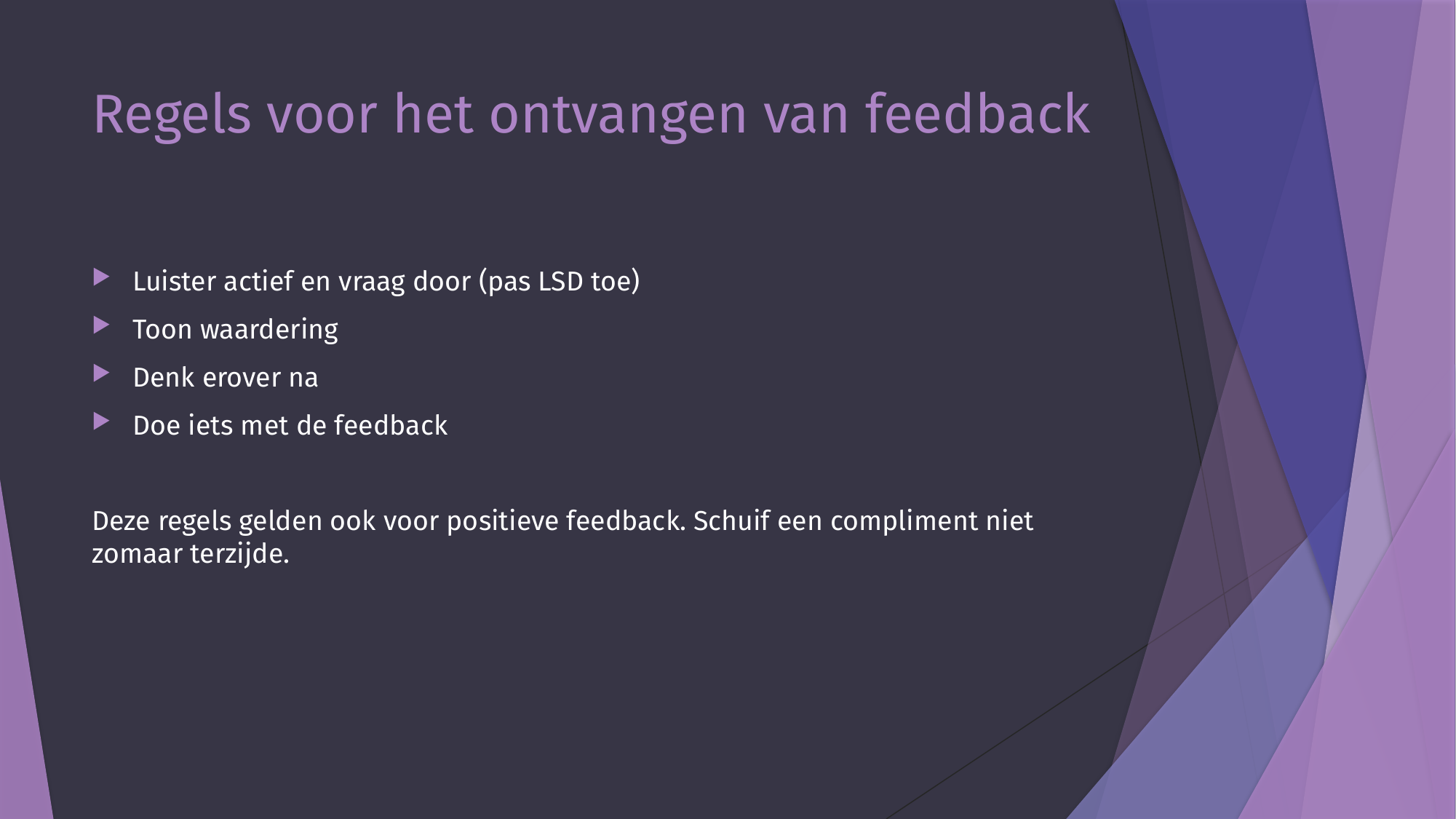

# Regels voor het ontvangen van feedback
Luister actief en vraag door (pas LSD toe)
Toon waardering
Denk erover na
Doe iets met de feedback

Deze regels gelden ook voor positieve feedback. Schuif een compliment niet zomaar terzijde.